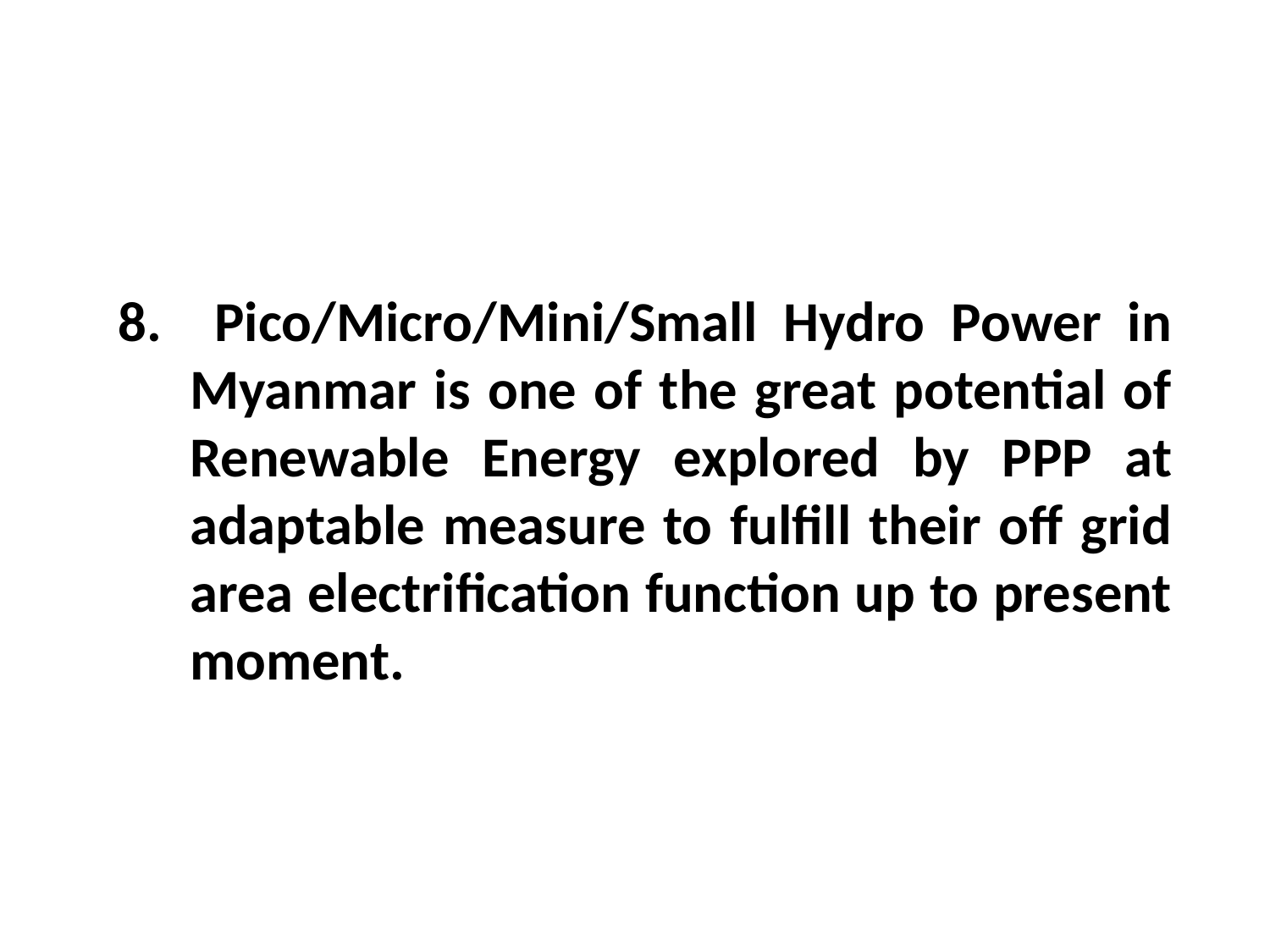

8.  Pico/Micro/Mini/Small Hydro Power in Myanmar is one of the great potential of Renewable Energy explored by PPP at adaptable measure to fulfill their off grid area electrification function up to present moment.